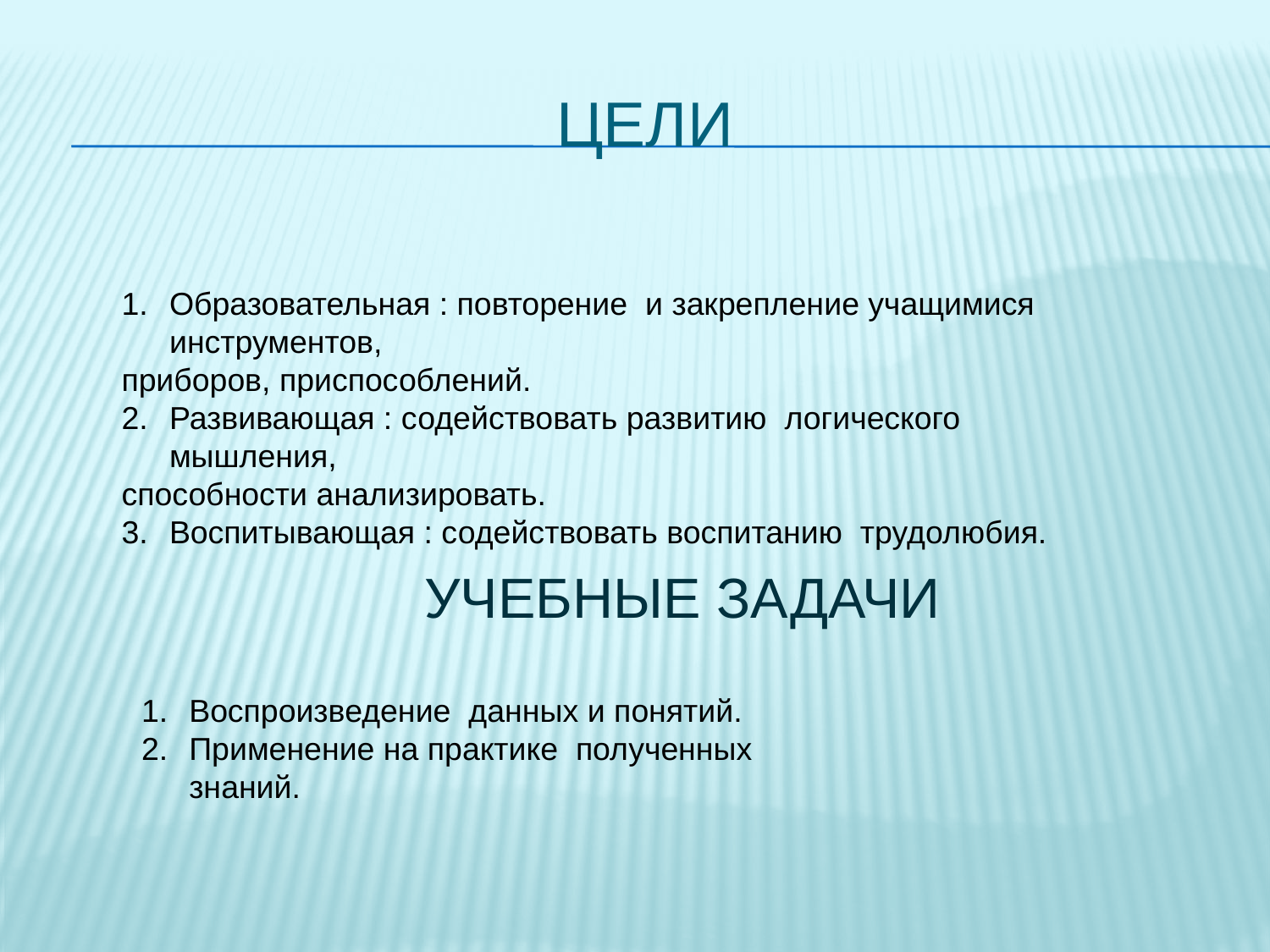

# Цели
Образовательная : повторение  и закрепление учащимися инструментов,
приборов, приспособлений.
Развивающая : содействовать развитию  логического мышления,
способности анализировать.
Воспитывающая : содействовать воспитанию  трудолюбия.
УЧЕБНЫЕ ЗАДАЧИ
Воспроизведение  данных и понятий.
Применение на практике  полученных знаний.